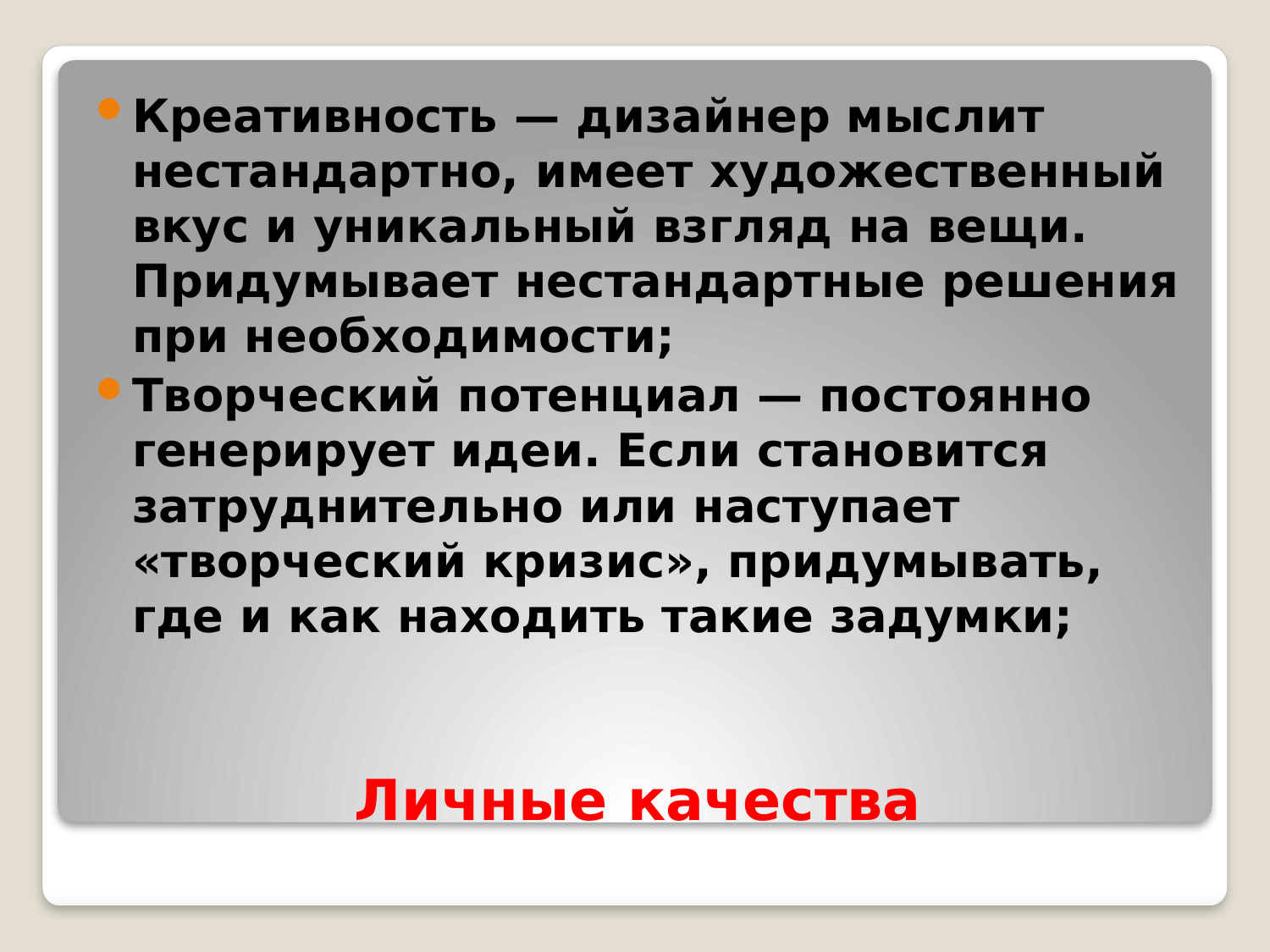

Креативность — дизайнер мыслит нестандартно, имеет художественный вкус и уникальный взгляд на вещи. Придумывает нестандартные решения при необходимости;
Творческий потенциал — постоянно генерирует идеи. Если становится затруднительно или наступает «творческий кризис», придумывать, где и как находить такие задумки;

# Личные качества